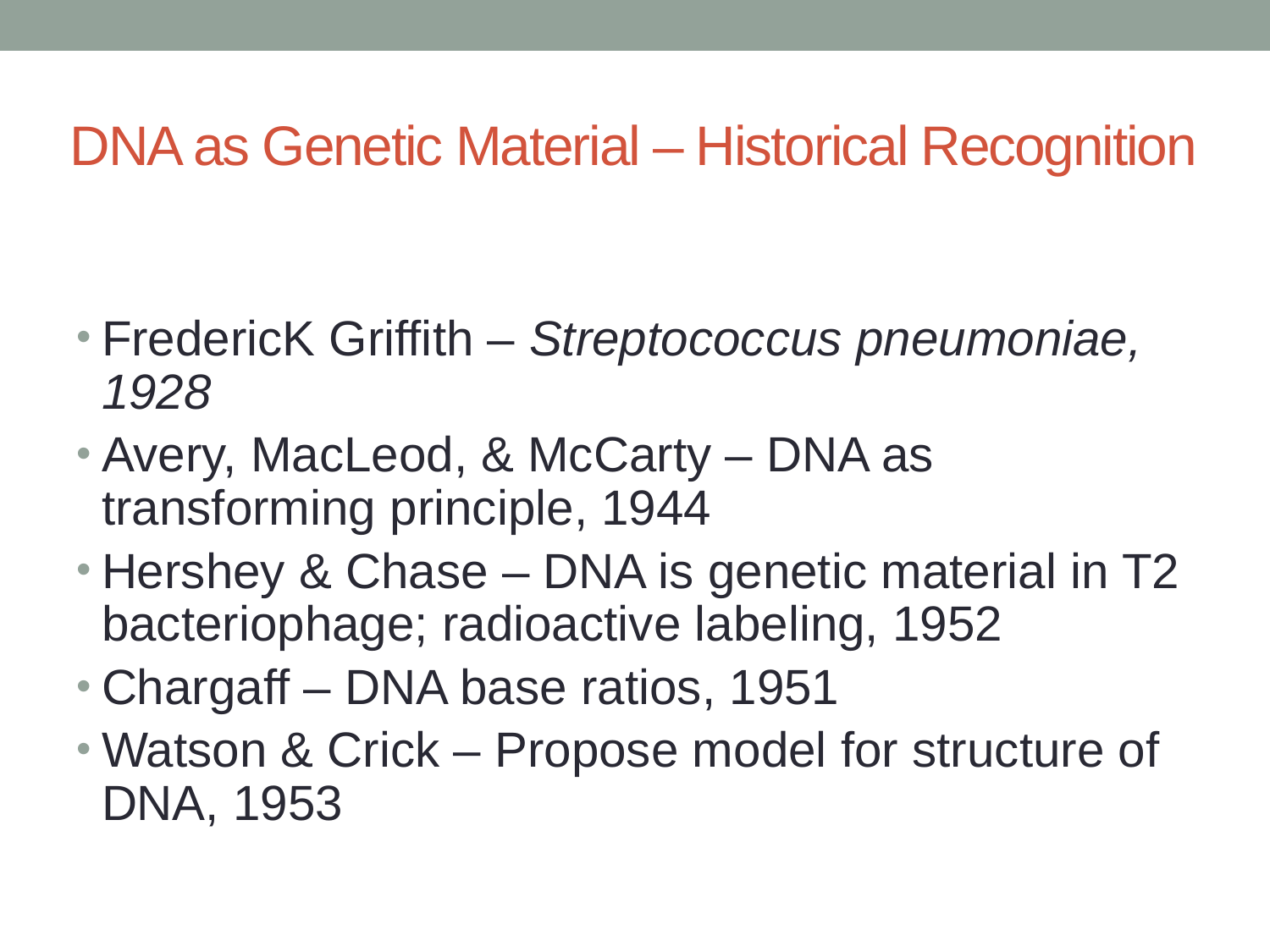

# DNA as Genetic Material – Historical Recognition
FredericK Griffith – Streptococcus pneumoniae, 1928
Avery, MacLeod, & McCarty – DNA as transforming principle, 1944
Hershey & Chase – DNA is genetic material in T2 bacteriophage; radioactive labeling, 1952
Chargaff – DNA base ratios, 1951
Watson & Crick – Propose model for structure of DNA, 1953